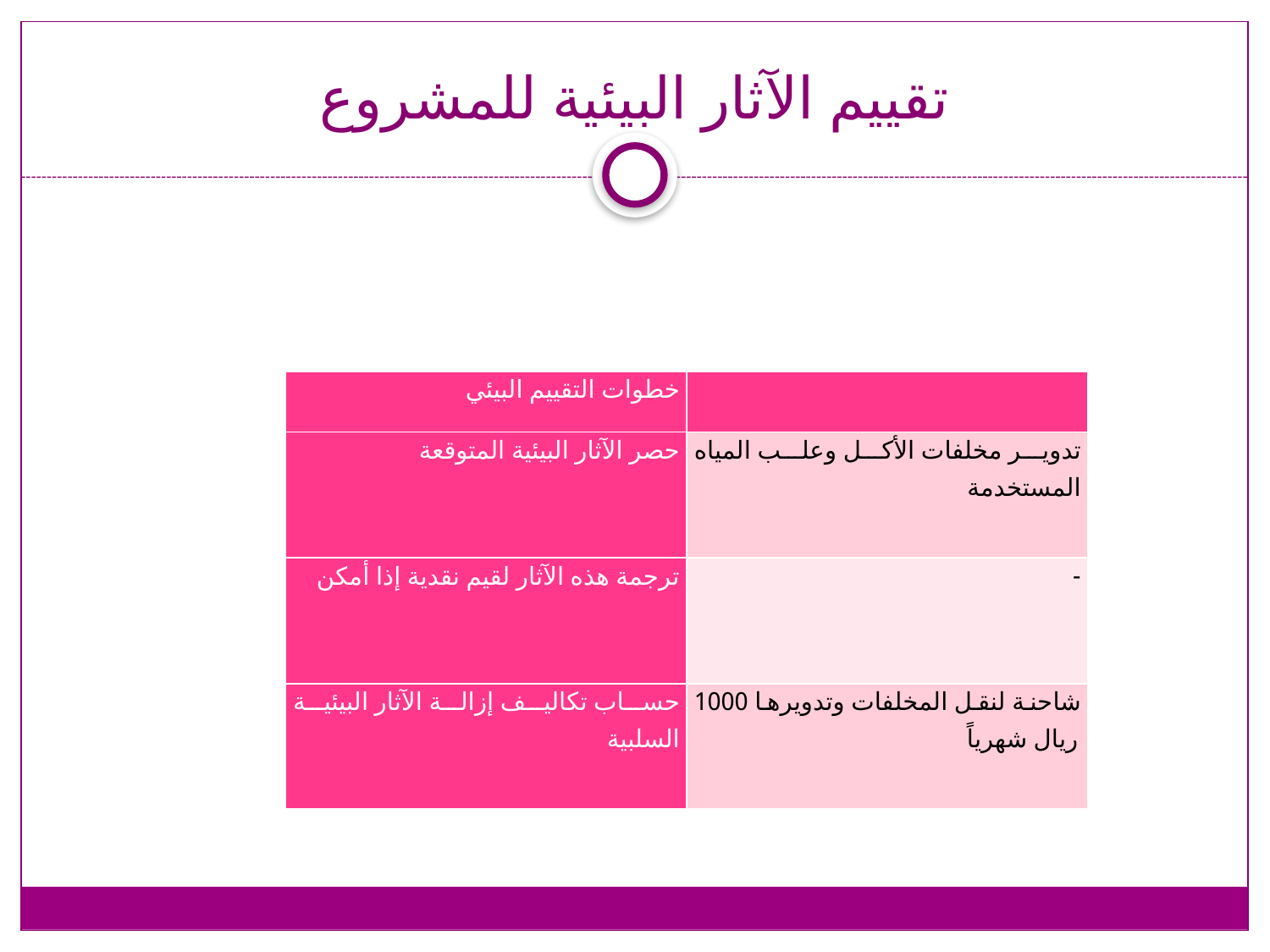

# تقييم الآثار البيئية للمشروع
| خطوات التقييم البيئي |  |
| --- | --- |
| حصر الآثار البيئية المتوقعة | تدوير مخلفات الأكل وعلب المياه المستخدمة |
| ترجمة هذه الآثار لقيم نقدية إذا أمكن | - |
| حساب تكاليف إزالة الآثار البيئية السلبية | شاحنة لنقل المخلفات وتدويرها 1000 ريال شهرياً |